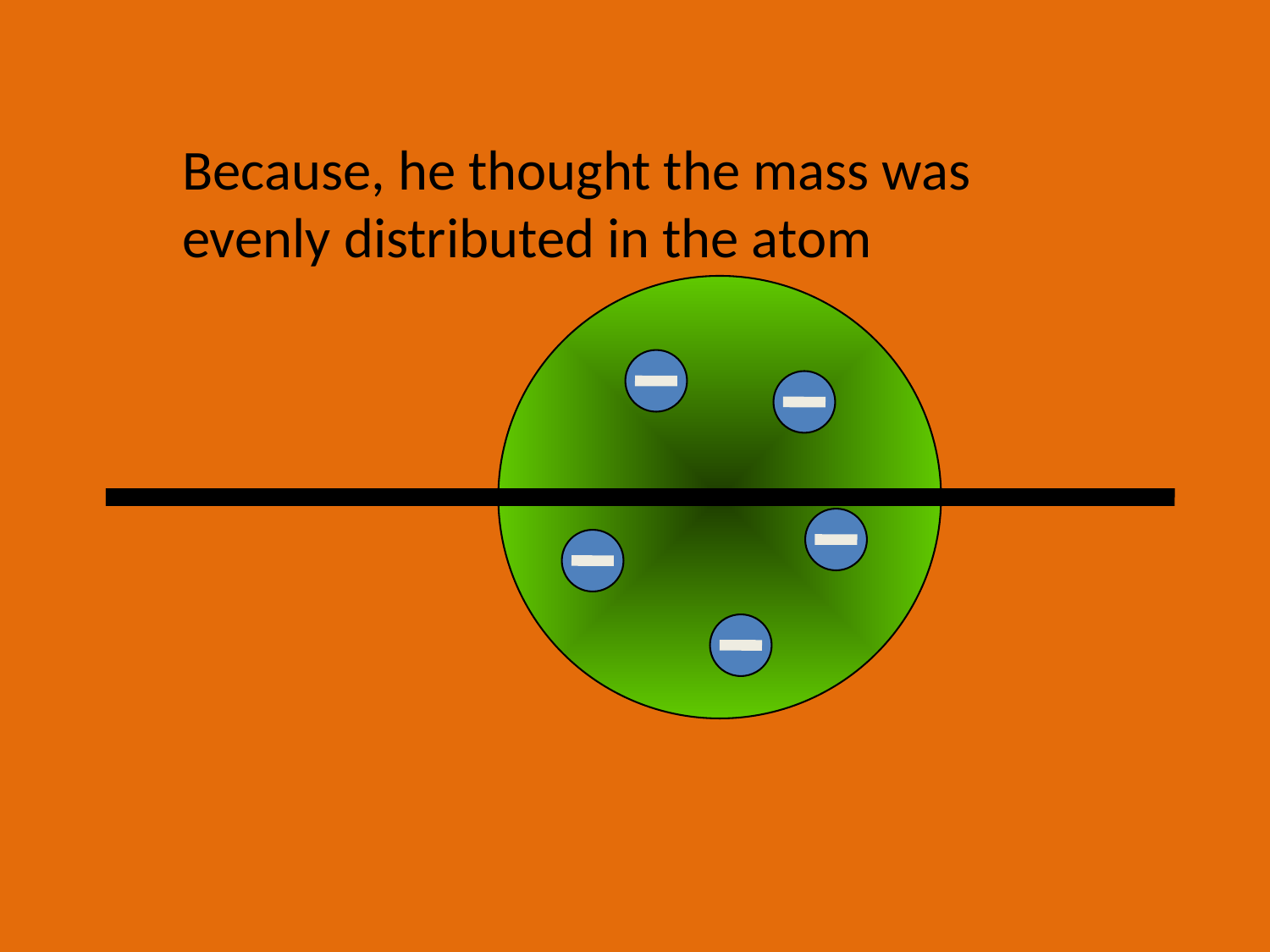

Because, he thought the mass was evenly distributed in the atom